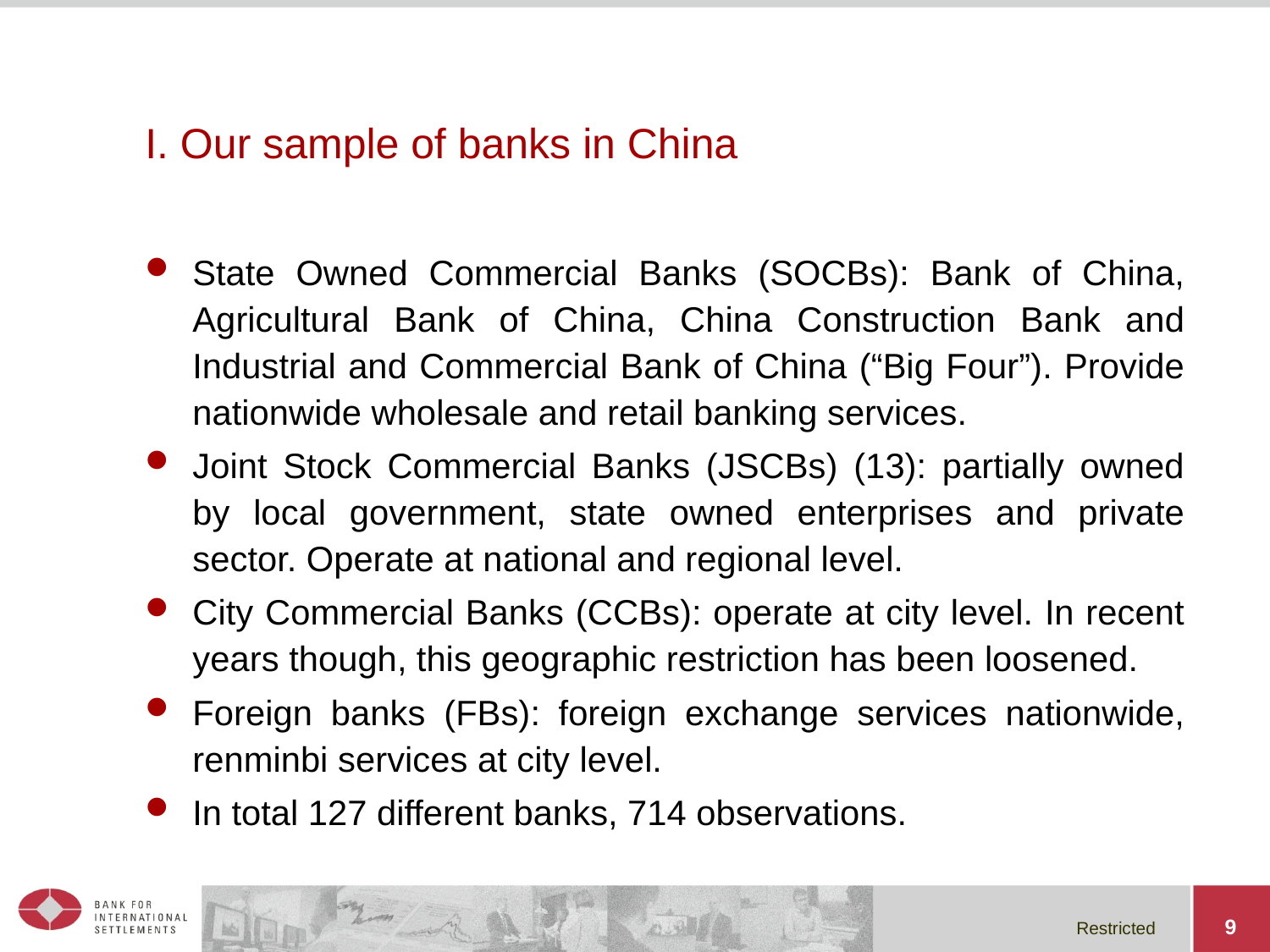

# I. Our sample of banks in China
State Owned Commercial Banks (SOCBs): Bank of China, Agricultural Bank of China, China Construction Bank and Industrial and Commercial Bank of China (“Big Four”). Provide nationwide wholesale and retail banking services.
Joint Stock Commercial Banks (JSCBs) (13): partially owned by local government, state owned enterprises and private sector. Operate at national and regional level.
City Commercial Banks (CCBs): operate at city level. In recent years though, this geographic restriction has been loosened.
Foreign banks (FBs): foreign exchange services nationwide, renminbi services at city level.
In total 127 different banks, 714 observations.
9